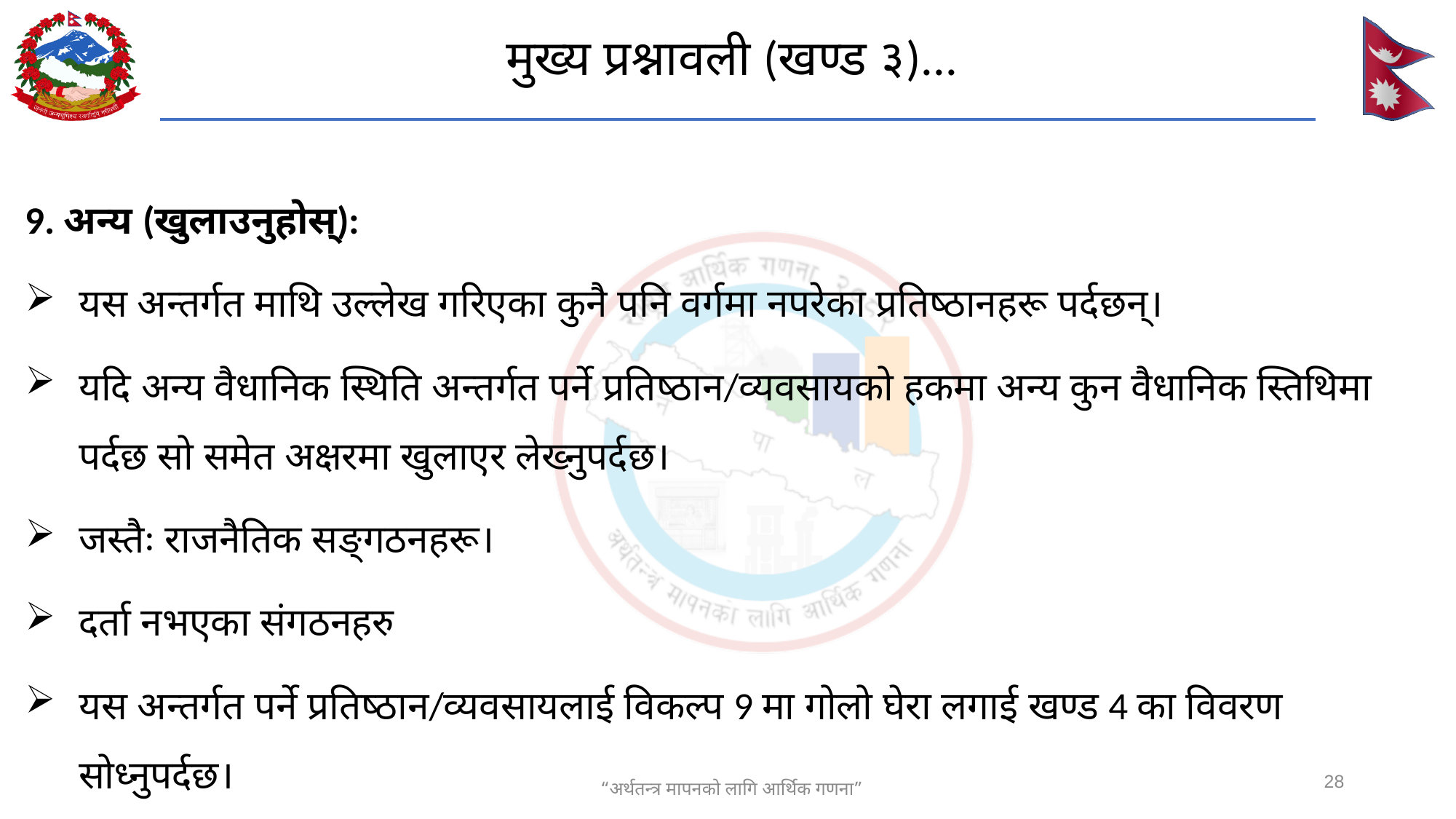

# मुख्य प्रश्नावली (खण्ड ३)...
9. अन्य (खुलाउनुहोस्):
यस अन्तर्गत माथि उल्लेख गरिएका कुनै पनि वर्गमा नपरेका प्रतिष्ठानहरू पर्दछन्।
यदि अन्य वैधानिक स्थिति अन्तर्गत पर्ने प्रतिष्ठान/व्यवसायको हकमा अन्य कुन वैधानिक स्तिथिमा पर्दछ सो समेत अक्षरमा खुलाएर लेख्नुपर्दछ।
जस्तैः राजनैतिक सङ्गठनहरू।
दर्ता नभएका संगठनहरु
यस अन्तर्गत पर्ने प्रतिष्ठान/व्यवसायलाई विकल्प 9 मा गोलो घेरा लगाई खण्ड 4 का विवरण सोध्नुपर्दछ।

28
“अर्थतन्त्र मापनको लागि आर्थिक गणना”